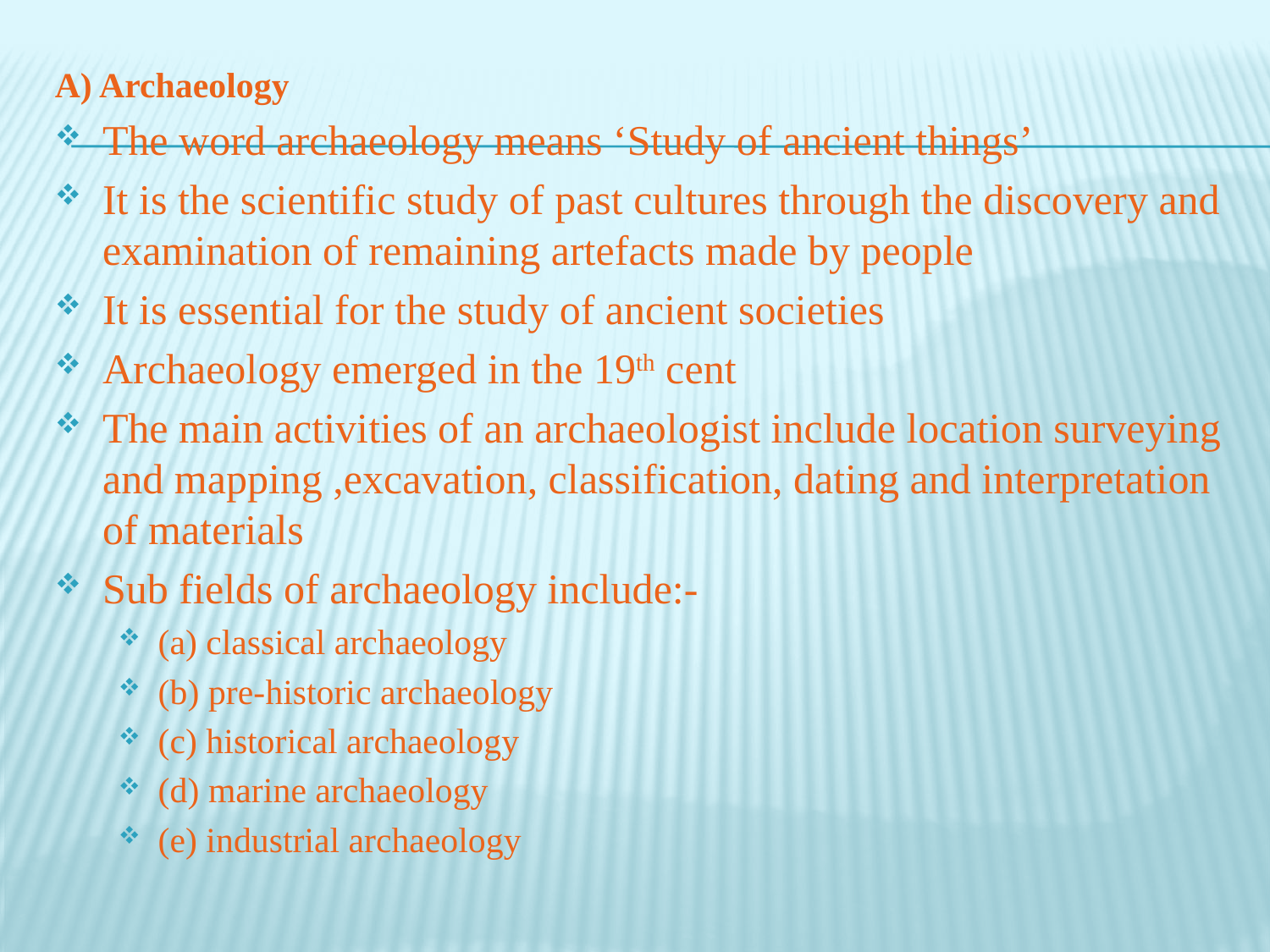

A) Archaeology
The word archaeology means ‘Study of ancient things’
It is the scientific study of past cultures through the discovery and examination of remaining artefacts made by people
It is essential for the study of ancient societies
Archaeology emerged in the 19th cent
The main activities of an archaeologist include location surveying and mapping ,excavation, classification, dating and interpretation of materials
Sub fields of archaeology include:-
(a) classical archaeology
(b) pre-historic archaeology
(c) historical archaeology
(d) marine archaeology
(e) industrial archaeology